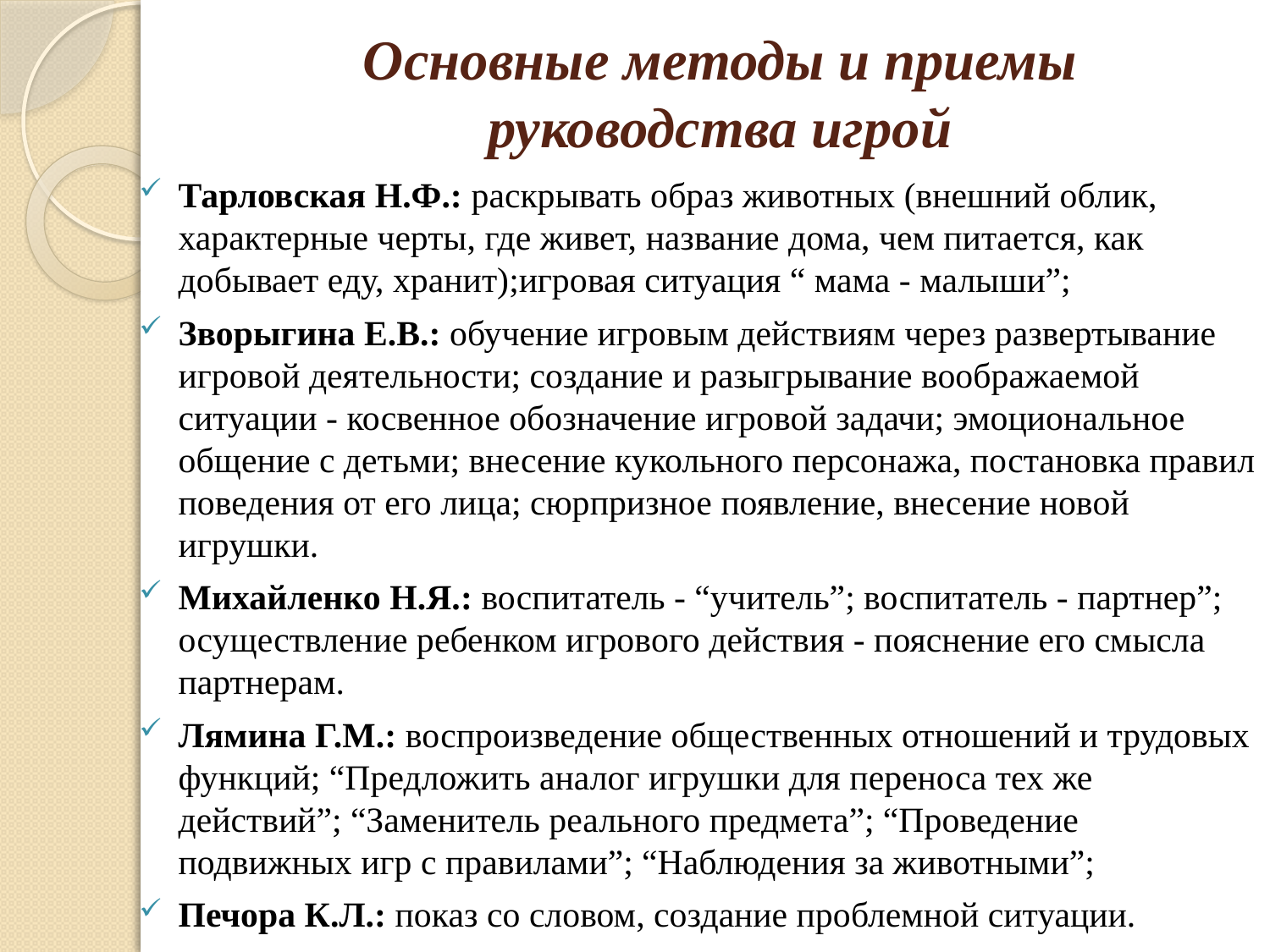

# Основные методы и приемы руководства игрой
Тарловская Н.Ф.: раскрывать образ животных (внешний облик, характерные черты, где живет, название дома, чем питается, как добывает еду, хранит);игровая ситуация “ мама - малыши”;
Зворыгина Е.В.: обучение игровым действиям через развертывание игровой деятельности; создание и разыгрывание воображаемой ситуации - косвенное обозначение игровой задачи; эмоциональное общение с детьми; внесение кукольного персонажа, постановка правил поведения от его лица; сюрпризное появление, внесение новой игрушки.
Михайленко Н.Я.: воспитатель - “учитель”; воспитатель - партнер”; осуществление ребенком игрового действия - пояснение его смысла партнерам.
Лямина Г.М.: воспроизведение общественных отношений и трудовых функций; “Предложить аналог игрушки для переноса тех же действий”; “Заменитель реального предмета”; “Проведение подвижных игр с правилами”; “Наблюдения за животными”;
Печора К.Л.: показ со словом, создание проблемной ситуации.